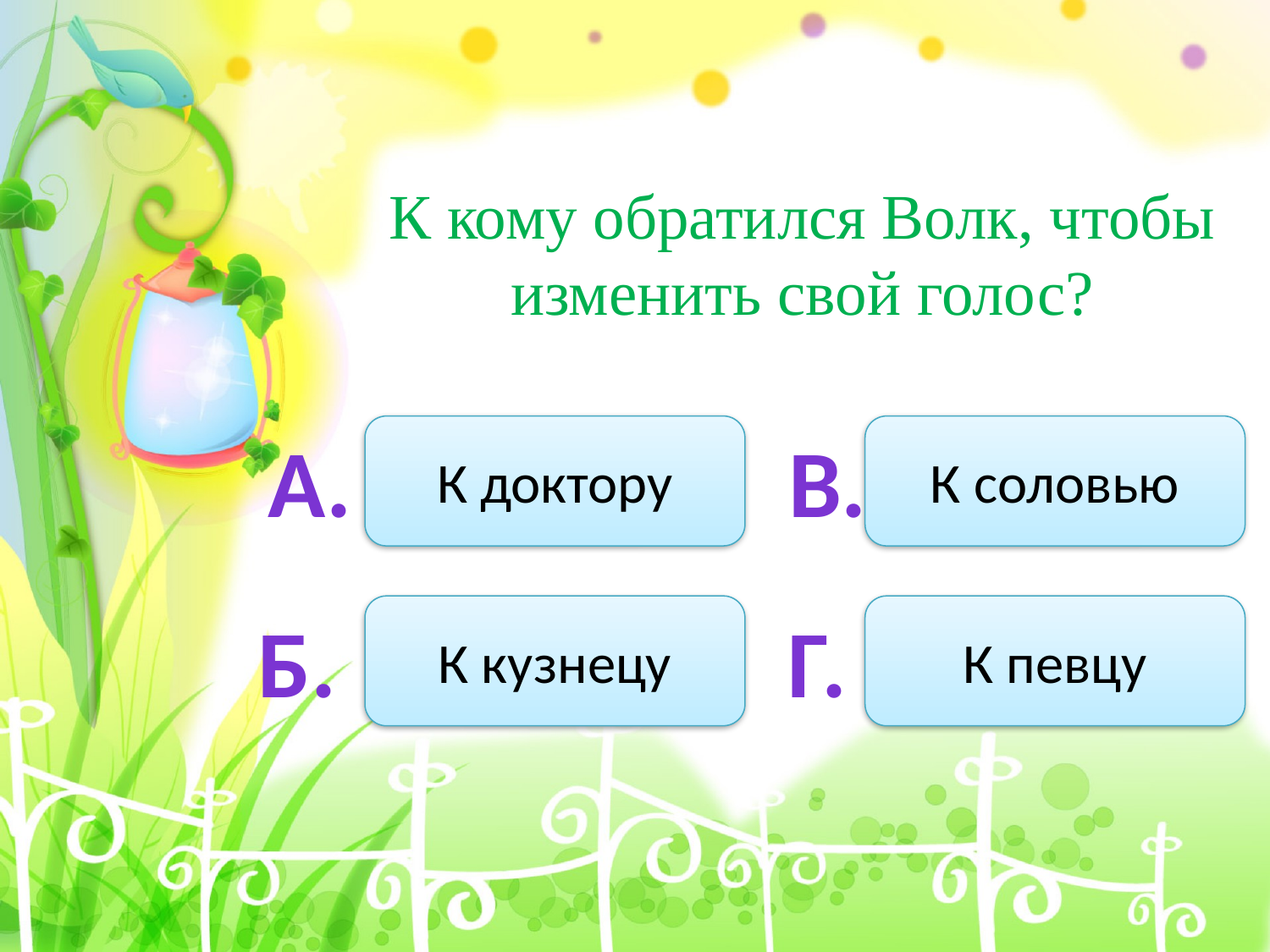

К кому обратился Волк, чтобы изменить свой голос?
А.
К доктору
В.
К соловью
Б.
К кузнецу
Г.
К певцу